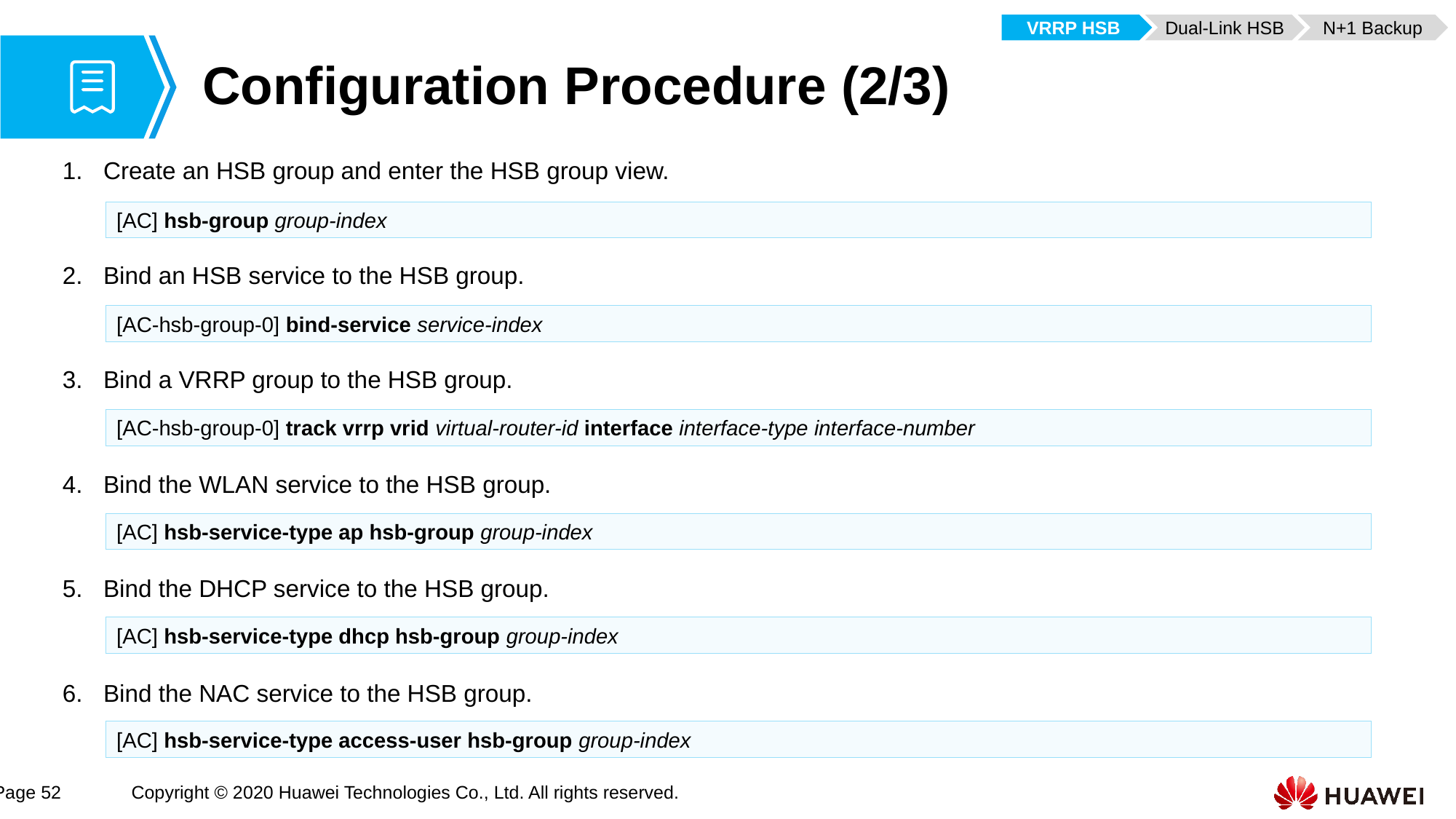

VRRP HSB
Dual-Link HSB
N+1 Backup
# Configuration Procedure (2/3)
Create an HSB group and enter the HSB group view.
[AC] hsb-group group-index
Bind an HSB service to the HSB group.
[AC-hsb-group-0] bind-service service-index
Bind a VRRP group to the HSB group.
[AC-hsb-group-0] track vrrp vrid virtual-router-id interface interface-type interface-number
Bind the WLAN service to the HSB group.
[AC] hsb-service-type ap hsb-group group-index
Bind the DHCP service to the HSB group.
[AC] hsb-service-type dhcp hsb-group group-index
Bind the NAC service to the HSB group.
[AC] hsb-service-type access-user hsb-group group-index